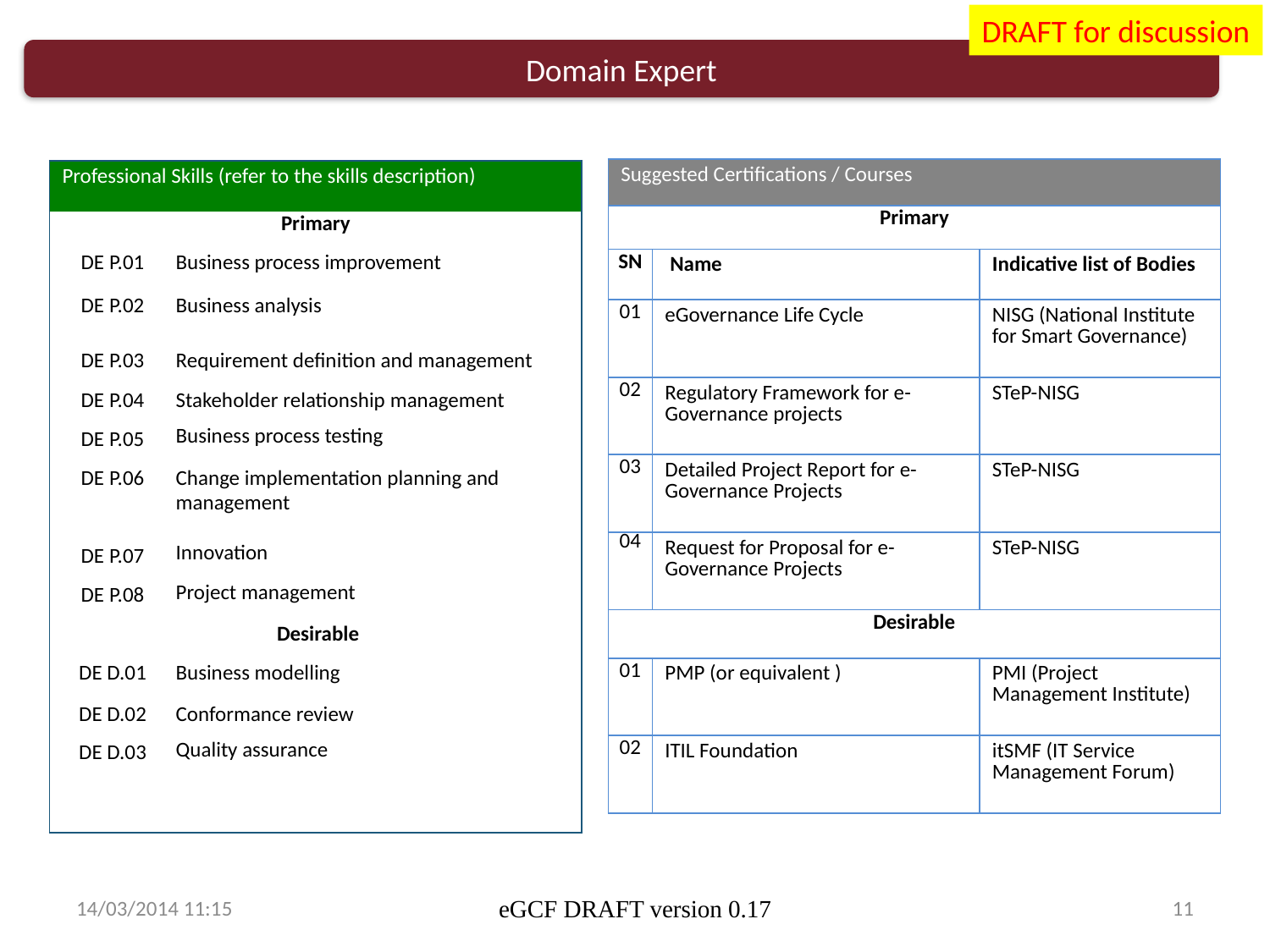

DRAFT for discussion
Domain Expert
| Suggested Certifications / Courses |  |  |
| --- | --- | --- |
| Primary |  |  |
| SN | Name | Indicative list of Bodies |
| 01 | eGovernance Life Cycle | NISG (National Institute for Smart Governance) |
| 02 | Regulatory Framework for e-Governance projects | STeP-NISG |
| 03 | Detailed Project Report for e-Governance Projects | STeP-NISG |
| 04 | Request for Proposal for e-Governance Projects | STeP-NISG |
| Desirable |  |  |
| 01 | PMP (or equivalent ) | PMI (Project Management Institute) |
| 02 | ITIL Foundation | itSMF (IT Service Management Forum) |
| Professional Skills (refer to the skills description) |  |
| --- | --- |
| Primary |  |
| DE P.01 | Business process improvement |
| DE P.02 | Business analysis |
| DE P.03 | Requirement definition and management |
| DE P.04 | Stakeholder relationship management |
| DE P.05 | Business process testing |
| DE P.06 | Change implementation planning and management |
| DE P.07 | Innovation |
| DE P.08 | Project management |
| Desirable |  |
| DE D.01 | Business modelling |
| DE D.02 | Conformance review |
| DE D.03 | Quality assurance |
|  |  |
14/03/2014 11:15
eGCF DRAFT version 0.17
11